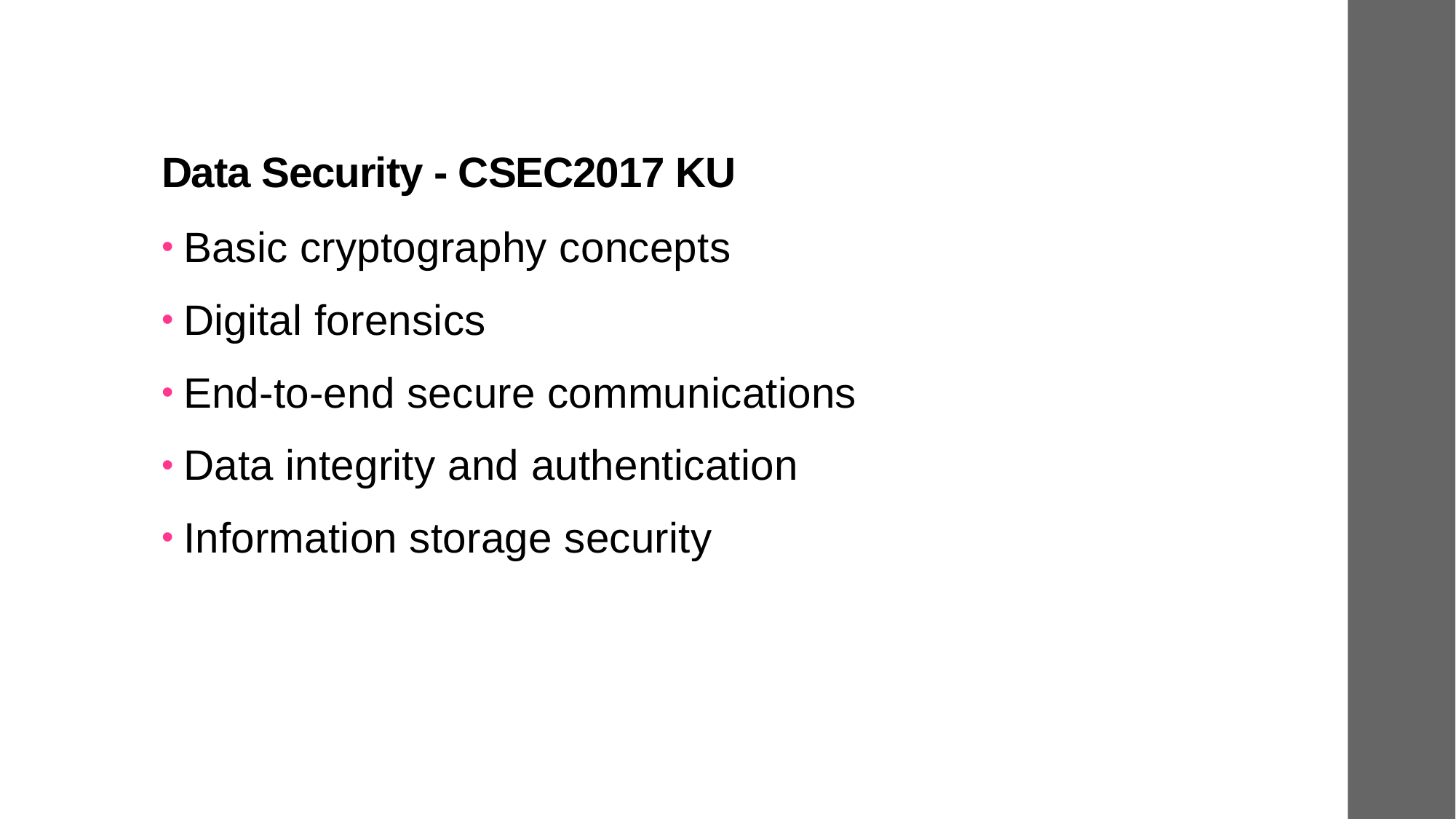

# Data Security - CSEC2017 KU
Basic cryptography concepts
Digital forensics
End-to-end secure communications
Data integrity and authentication
Information storage security